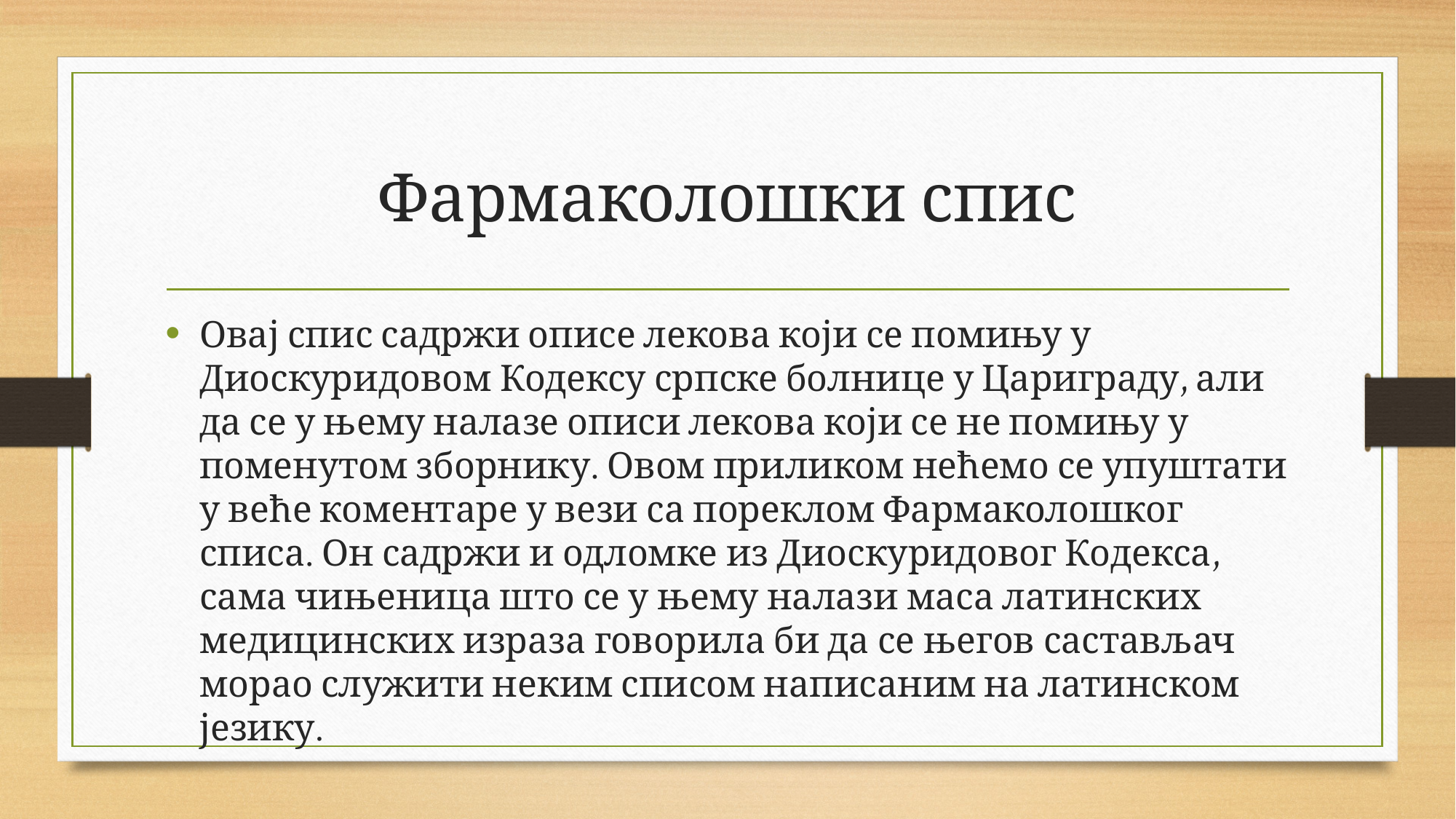

# Фармаколошки спис
Овај спис садржи описе лекова који се помињу у Диоскуридовом Кодексу српске болнице у Цариграду, али да се у њему налазе описи лекова који се не помињу у поменутом зборнику. Овом приликом нећемо се упуштати у веће коментаре у вези са пореклом Фармаколошког списа. Он садржи и одломке из Диоскуридовог Кодекса, сама чињеница што се у њему налази маса латинских медицинских израза говорила би да се његов састављач морао служити неким списом написаним на латинском језику.